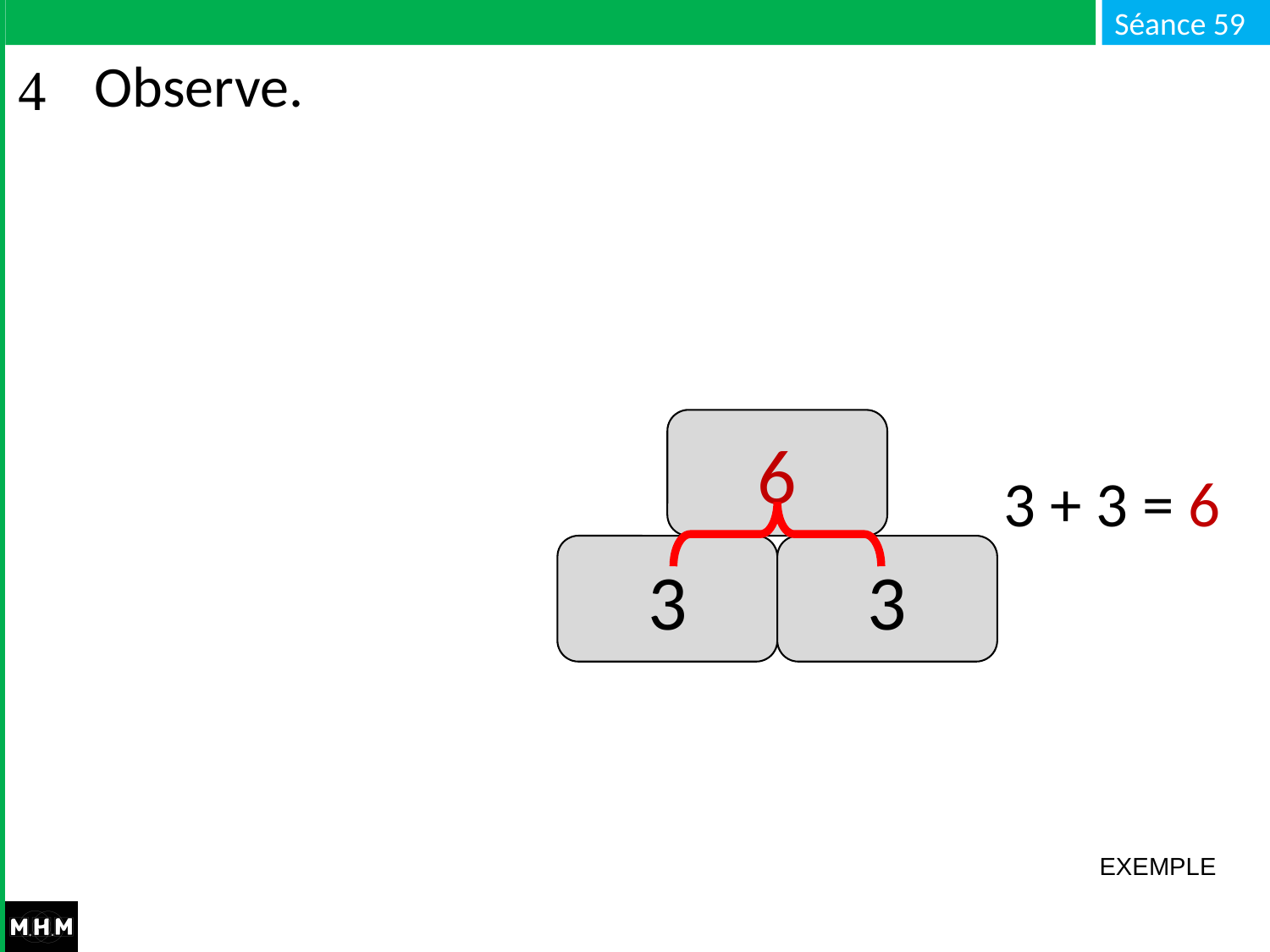

# Observe.
6

3 + 3 = 6
3
3
EXEMPLE